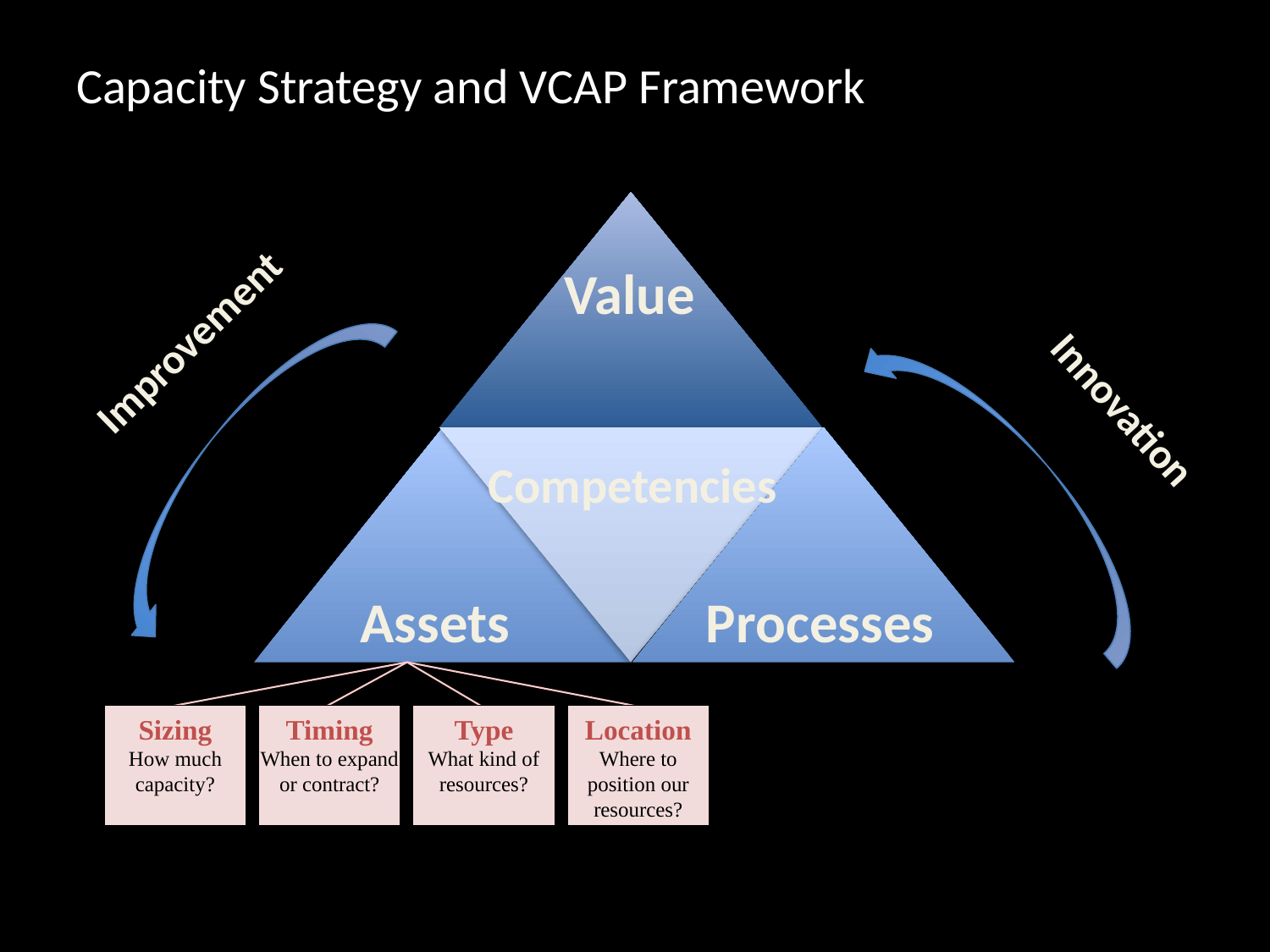

# Capacity Strategy and VCAP Framework

Value

Improvement
Innovation
Competencies
Assets
Processes
Sizing
How much capacity?
Timing
When to expand or contract?
Type
What kind of resources?
Location
Where to position our resources?